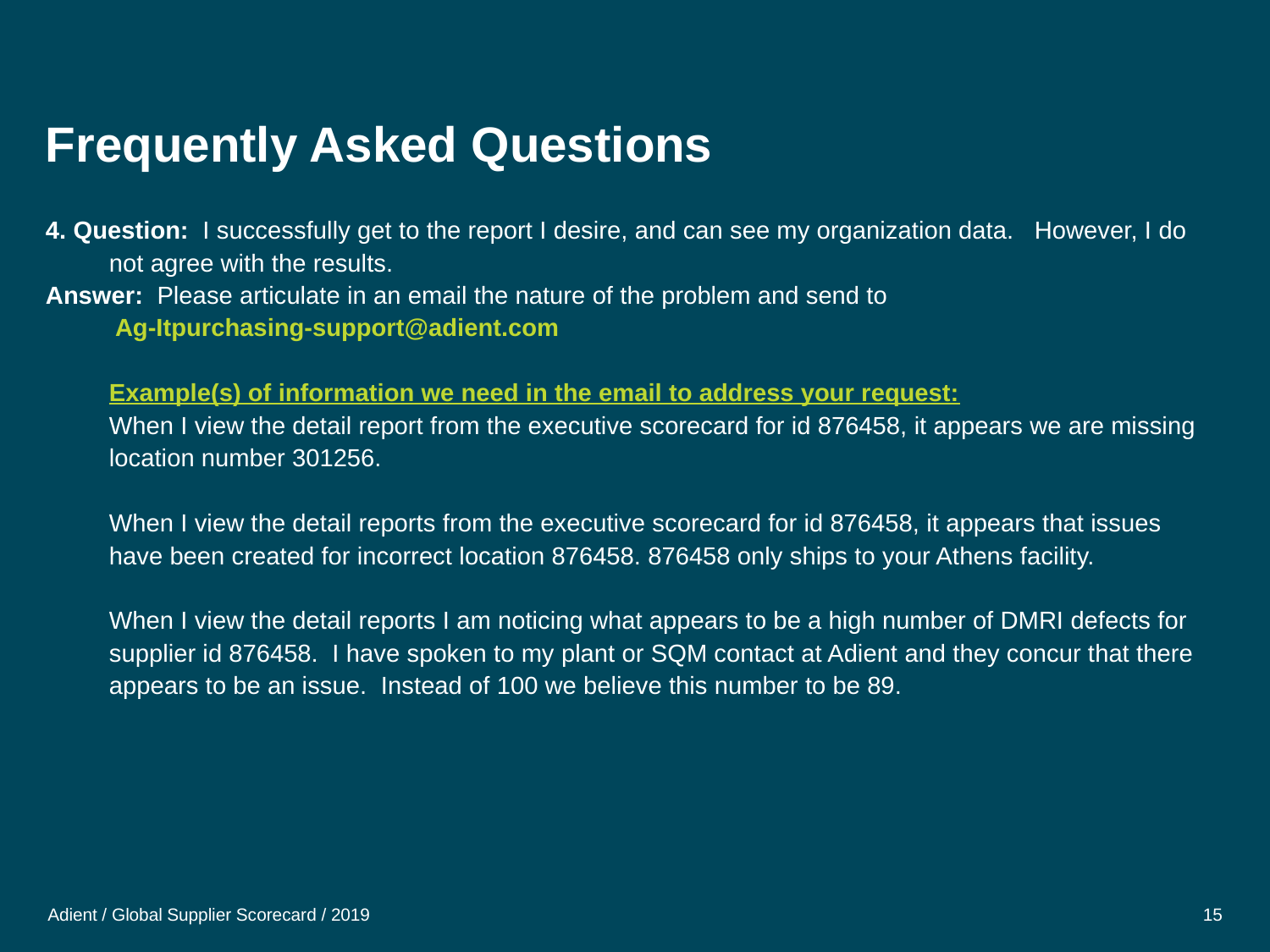

# Frequently Asked Questions
4. Question:  I successfully get to the report I desire, and can see my organization data.   However, I do not agree with the results.
Answer:  Please articulate in an email the nature of the problem and send to
 Ag-Itpurchasing-support@adient.com

	Example(s) of information we need in the email to address your request:
	When I view the detail report from the executive scorecard for id 876458, it appears we are missing location number 301256.
	When I view the detail reports from the executive scorecard for id 876458, it appears that issues have been created for incorrect location 876458. 876458 only ships to your Athens facility.

	When I view the detail reports I am noticing what appears to be a high number of DMRI defects for supplier id 876458.  I have spoken to my plant or SQM contact at Adient and they concur that there appears to be an issue.  Instead of 100 we believe this number to be 89.

Adient / Global Supplier Scorecard / 2019
15